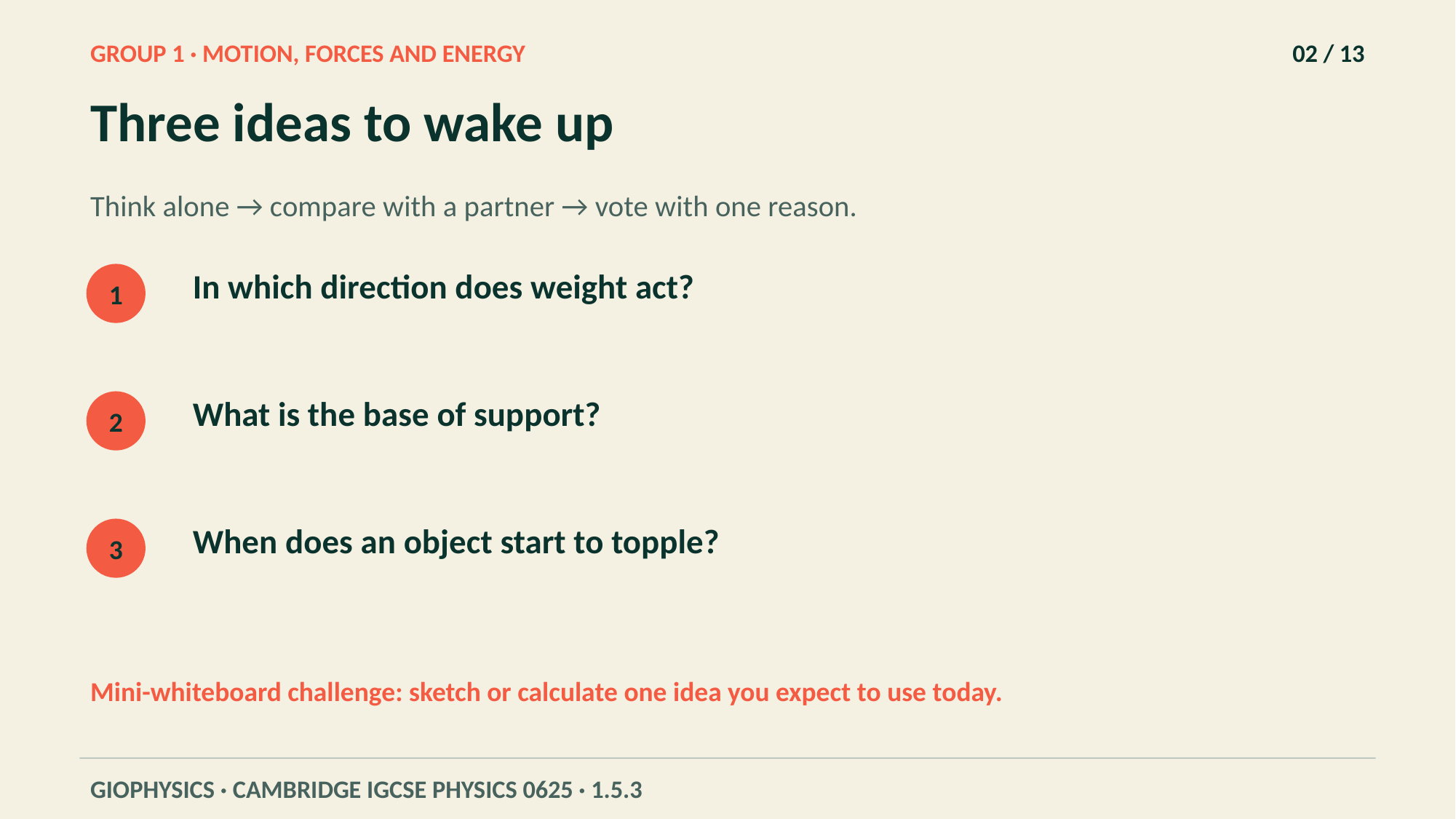

GROUP 1 · MOTION, FORCES AND ENERGY
02 / 13
Three ideas to wake up
Think alone → compare with a partner → vote with one reason.
In which direction does weight act?

1
What is the base of support?

2
When does an object start to topple?

3
Mini-whiteboard challenge: sketch or calculate one idea you expect to use today.

GIOPHYSICS · CAMBRIDGE IGCSE PHYSICS 0625 · 1.5.3